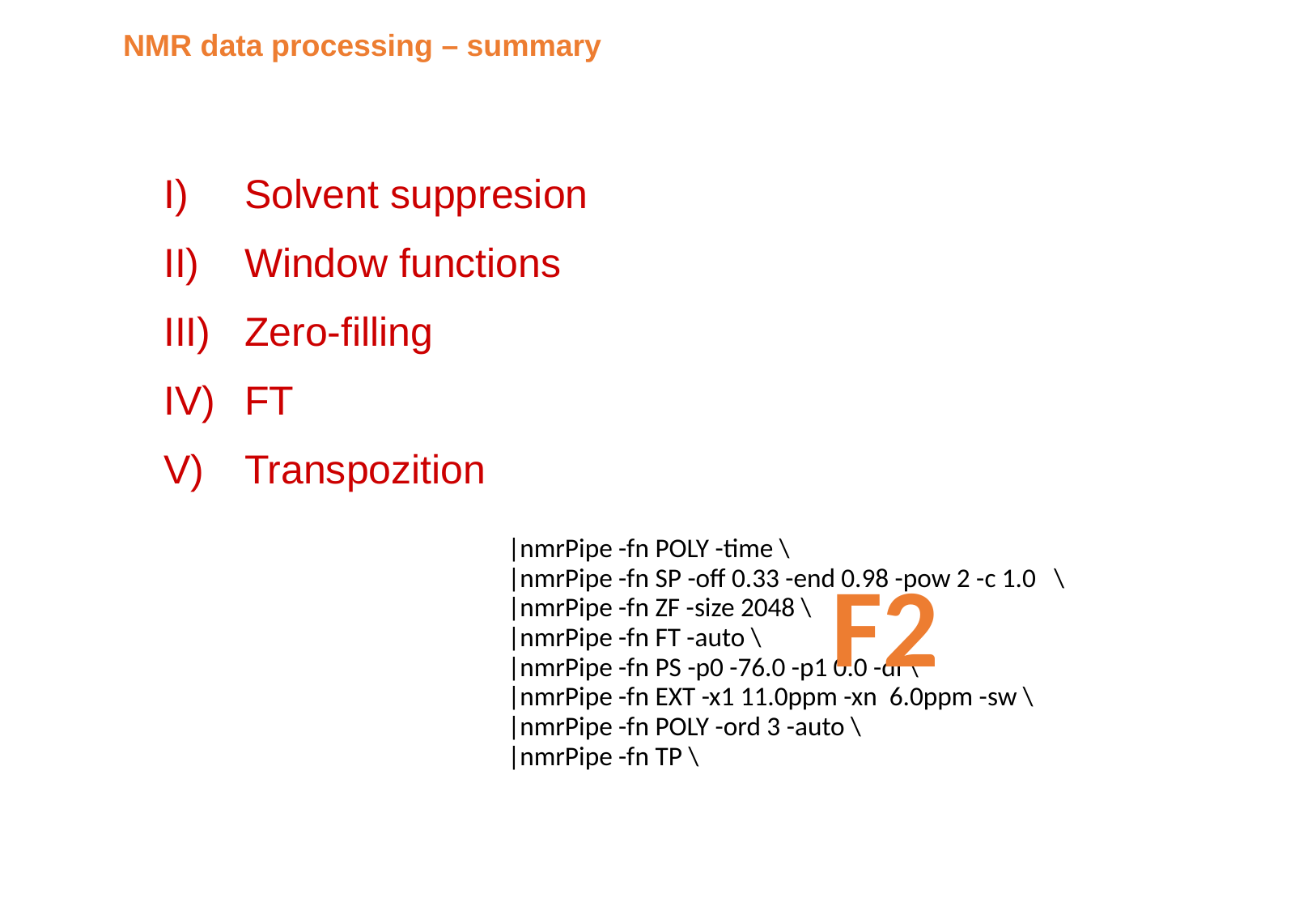

NMR data processing – summary
Solvent suppresion
Window functions
Zero-filling
FT
Transpozition

|nmrPipe -fn POLY -time \
|nmrPipe -fn SP -off 0.33 -end 0.98 -pow 2 -c 1.0   \
|nmrPipe -fn ZF -size 2048 \
|nmrPipe -fn FT -auto \
|nmrPipe -fn PS -p0 -76.0 -p1 0.0 -di \
|nmrPipe -fn EXT -x1 11.0ppm -xn  6.0ppm -sw \
|nmrPipe -fn POLY -ord 3 -auto \
|nmrPipe -fn TP \

F2